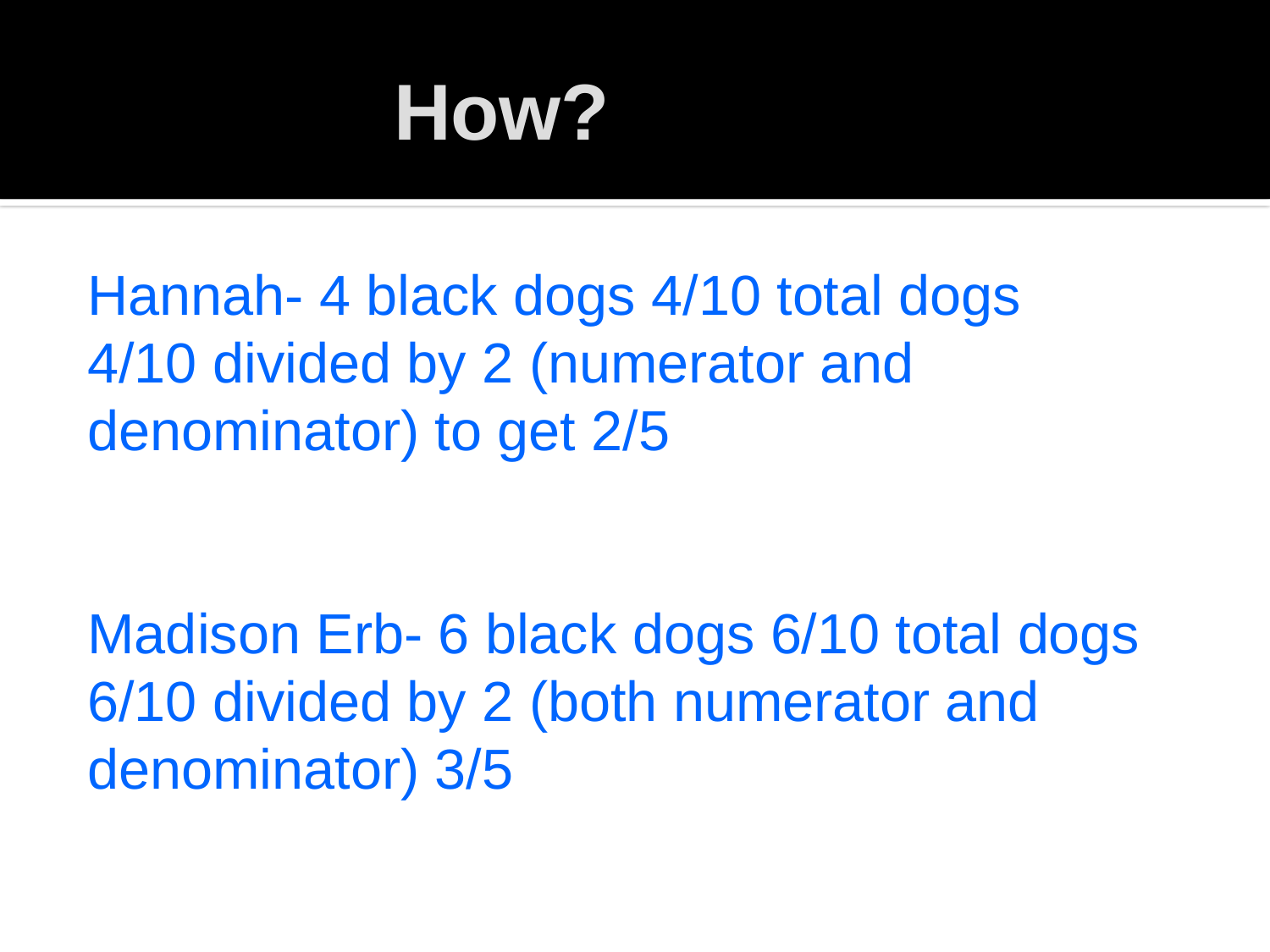

# How?
Hannah- 4 black dogs 4/10 total dogs
4/10 divided by 2 (numerator and denominator) to get 2/5

Madison Erb- 6 black dogs 6/10 total dogs
6/10 divided by 2 (both numerator and denominator) 3/5